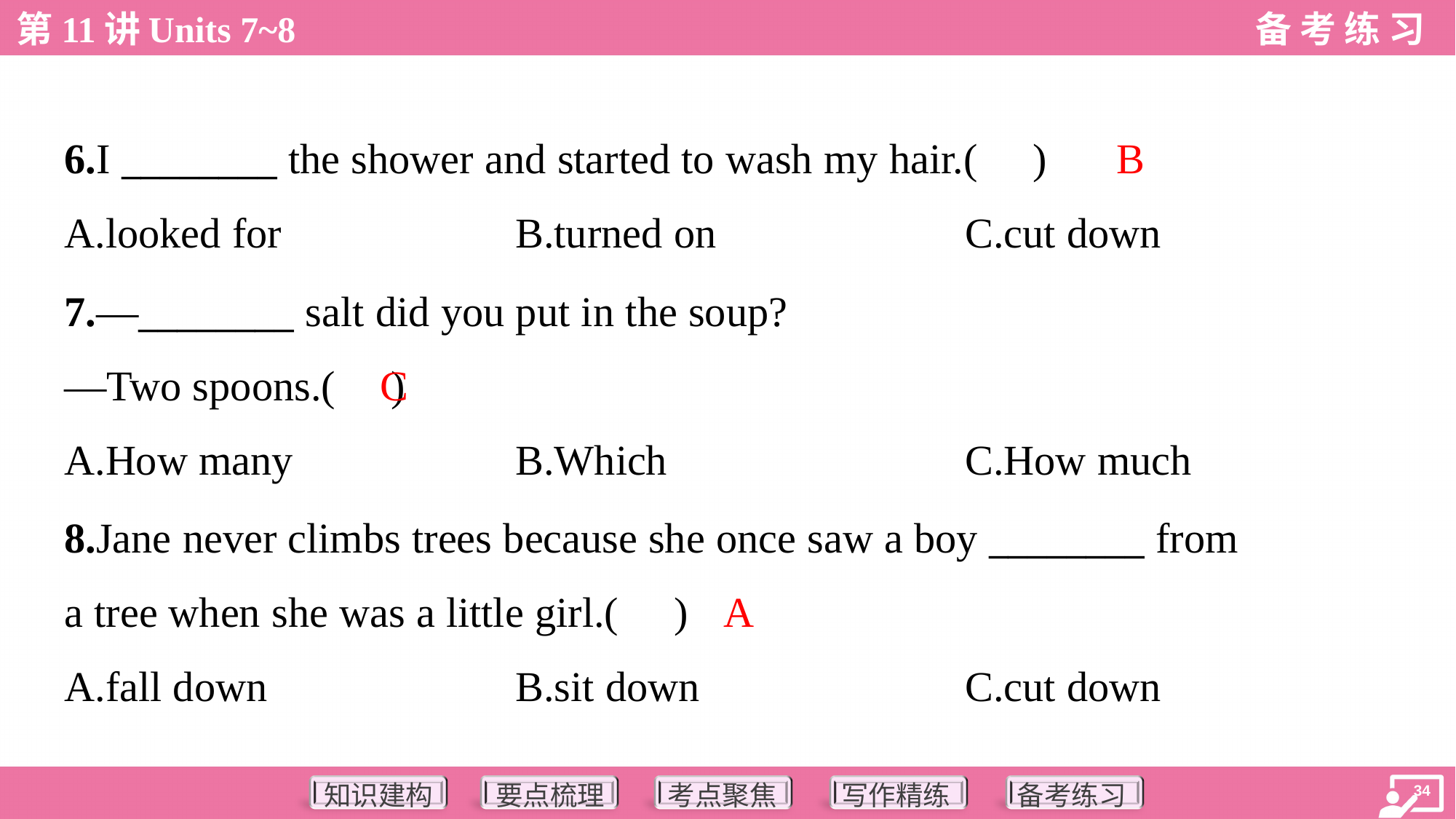

B
6.I ________ the shower and started to wash my hair.(     )
A.looked for	B.turned on	C.cut down
7.—________ salt did you put in the soup?
—Two spoons.(     )
C
A.How many	B.Which	C.How much
8.Jane never climbs trees because she once saw a boy ________ from
a tree when she was a little girl.(     )
A
A.fall down	B.sit down	C.cut down